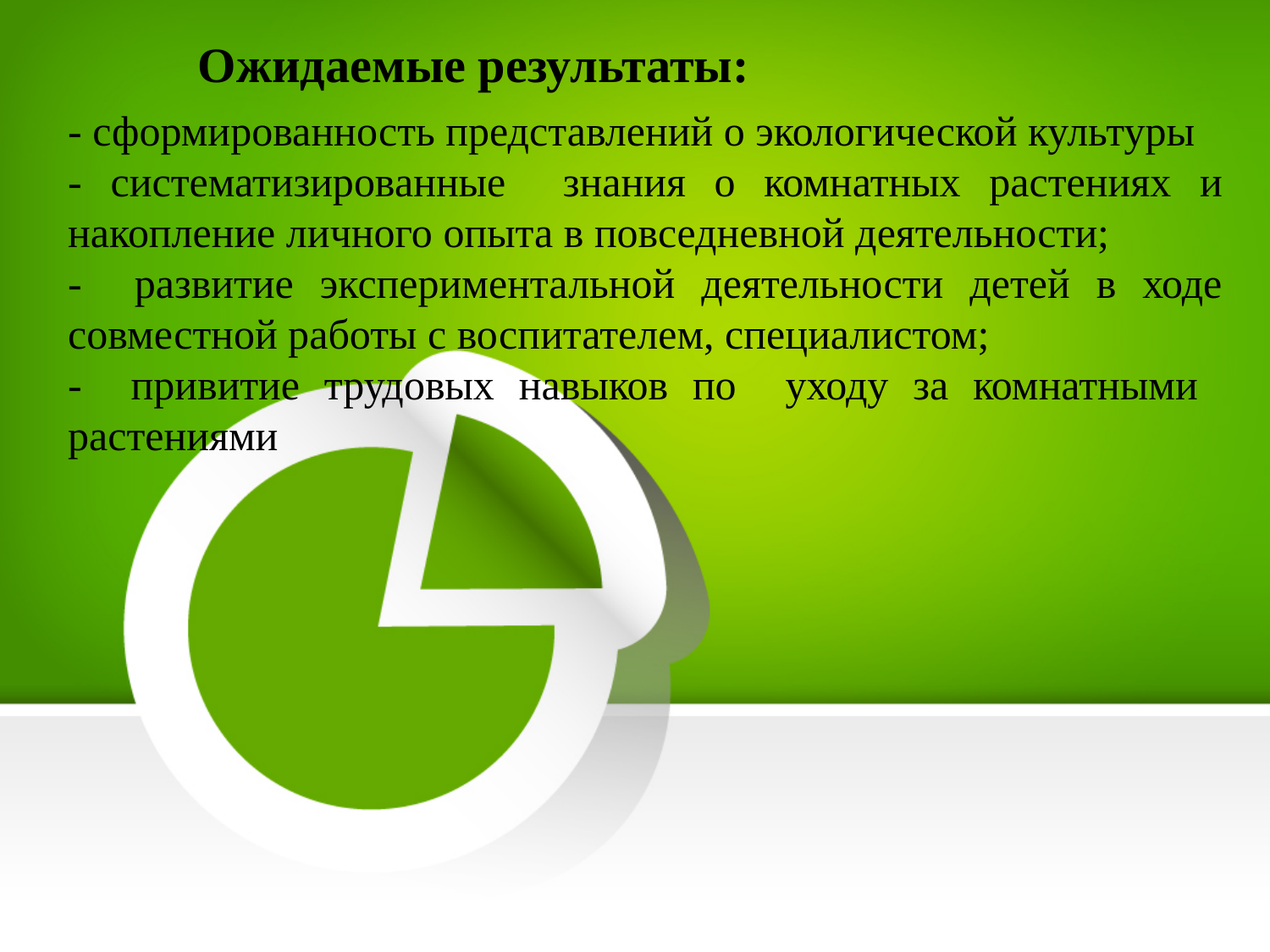

Ожидаемые результаты:

- сформированность представлений о экологической культуры
- систематизированные  знания о комнатных растениях и накопление личного опыта в повседневной деятельности;
-  развитие экспериментальной деятельности детей в ходе совместной работы с воспитателем, специалистом;
-  привитие трудовых навыков по  уходу за комнатными  растениями